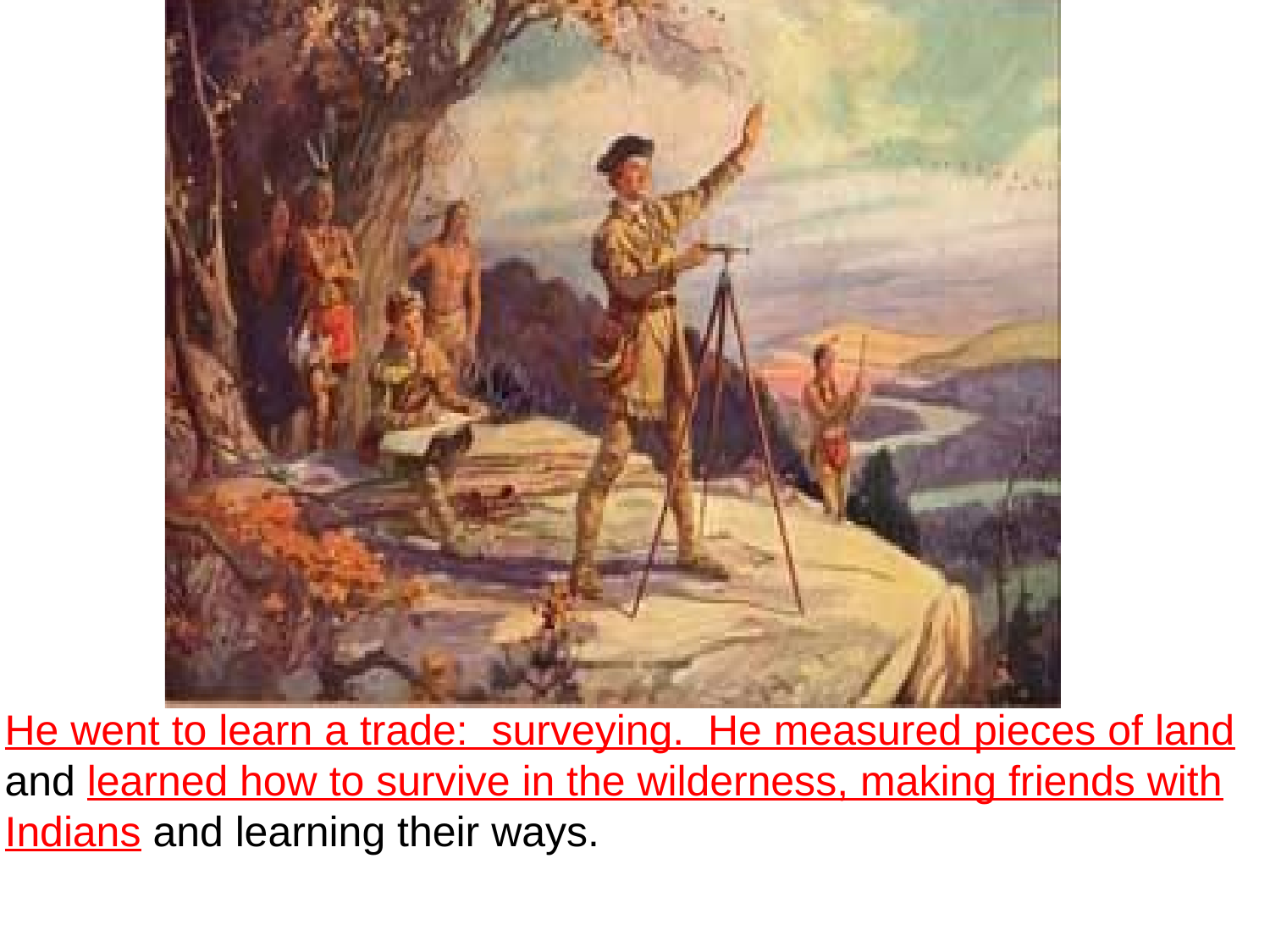

He went to learn a trade:  surveying.  He measured pieces of land and learned how to survive in the wilderness, making friends with Indians and learning their ways.